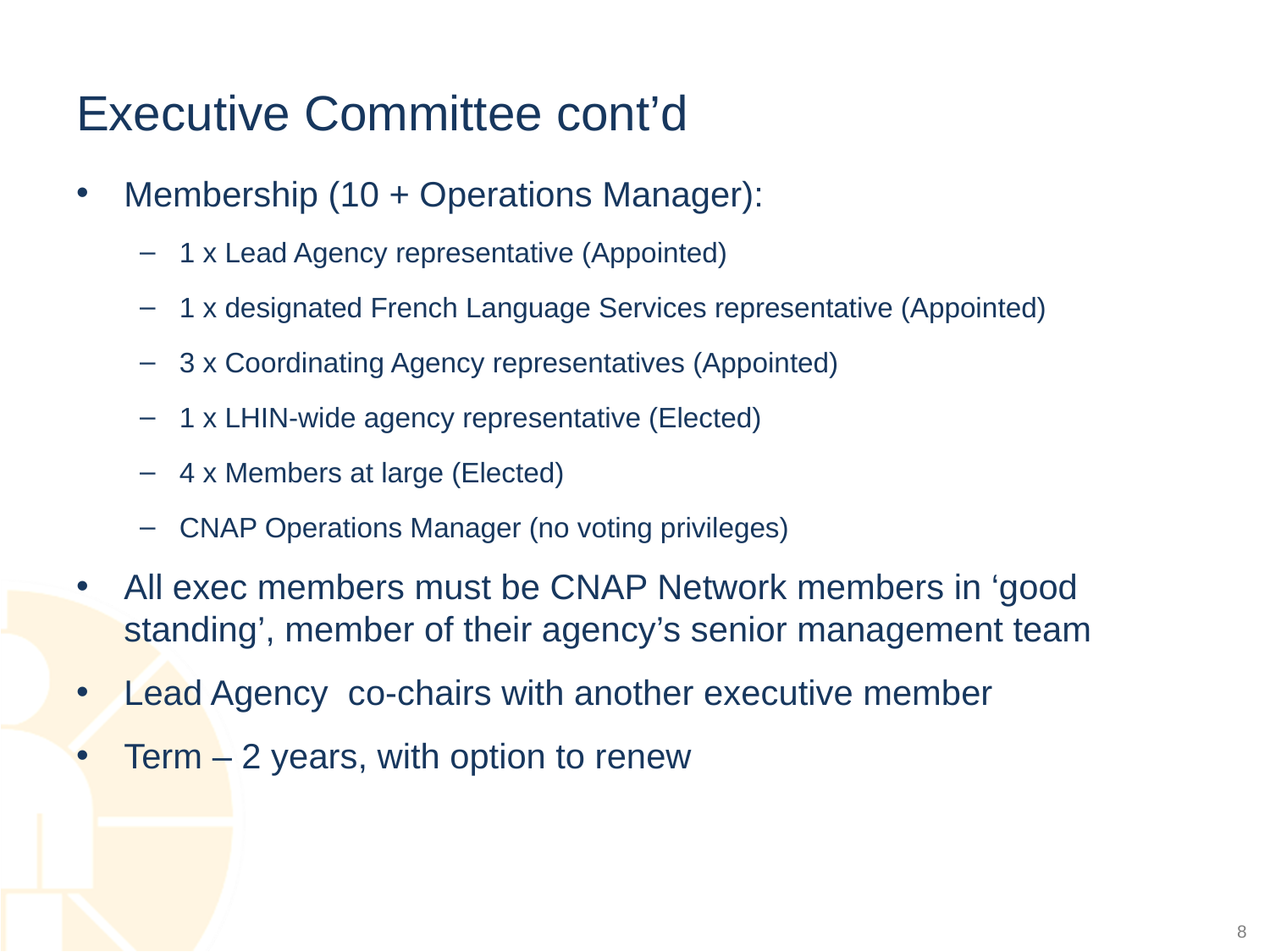

# Executive Committee cont’d
Membership (10 + Operations Manager):
1 x Lead Agency representative (Appointed)
1 x designated French Language Services representative (Appointed)
3 x Coordinating Agency representatives (Appointed)
1 x LHIN-wide agency representative (Elected)
4 x Members at large (Elected)
CNAP Operations Manager (no voting privileges)
All exec members must be CNAP Network members in ‘good standing’, member of their agency’s senior management team
Lead Agency  co-chairs with another executive member
Term – 2 years, with option to renew

8